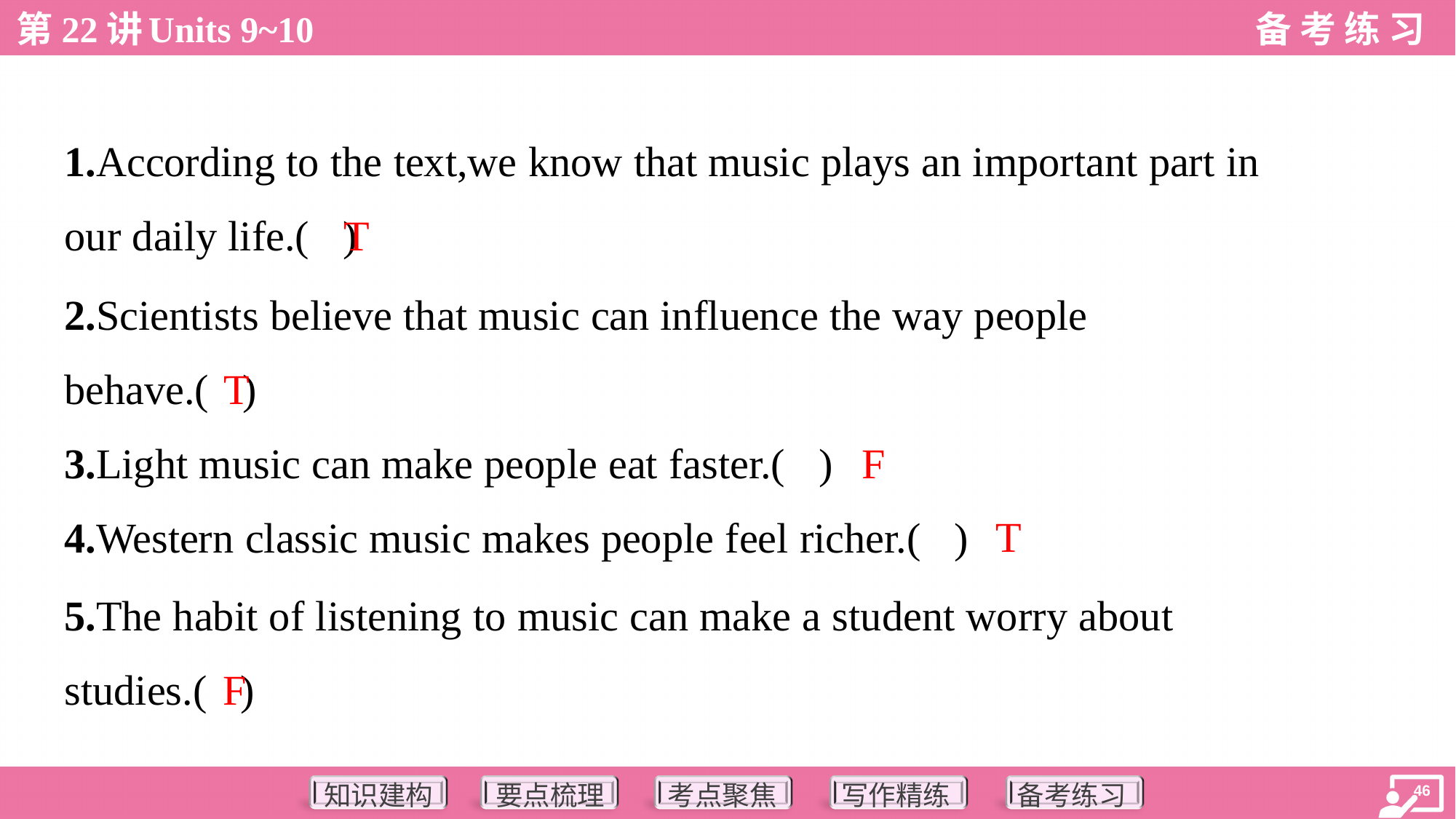

1.According to the text,we know that music plays an important part in
our daily life.(   )
T
2.Scientists believe that music can influence the way people
behave.(   )
T
F
3.Light music can make people eat faster.(   )
T
4.Western classic music makes people feel richer.(   )
5.The habit of listening to music can make a student worry about
studies.(   )
F